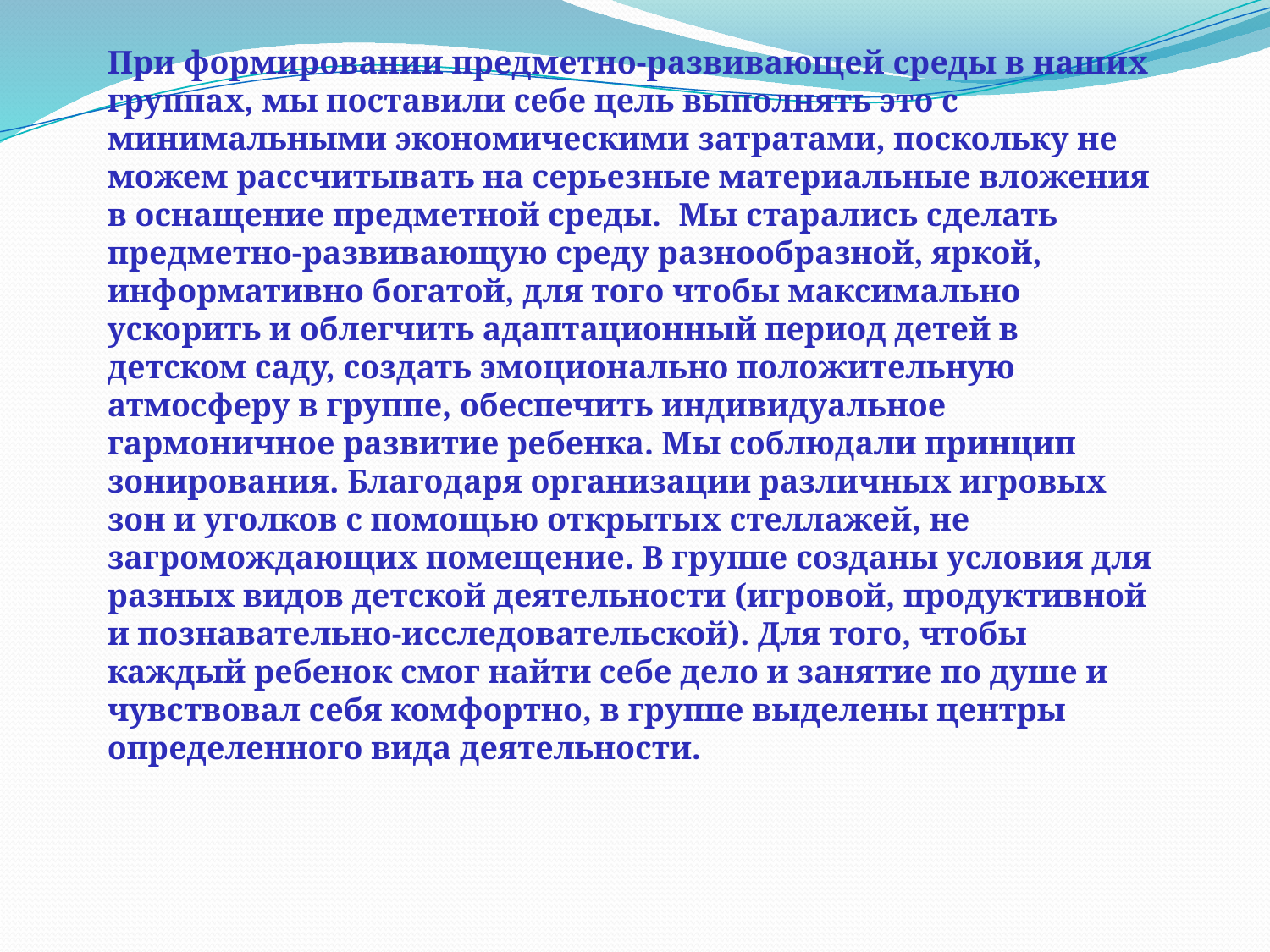

При формировании предметно-развивающей среды в наших группах, мы поставили себе цель выполнять это с минимальными экономическими затратами, поскольку не можем рассчитывать на серьезные материальные вложения в оснащение предметной среды.  Мы старались сделать предметно-развивающую среду разнообразной, яркой, информативно богатой, для того чтобы максимально ускорить и облегчить адаптационный период детей в детском саду, создать эмоционально положительную атмосферу в группе, обеспечить индивидуальное гармоничное развитие ребенка. Мы соблюдали принцип зонирования. Благодаря организации различных игровых зон и уголков с помощью открытых стеллажей, не загромождающих помещение. В группе созданы условия для разных видов детской деятельности (игровой, продуктивной и познавательно-исследовательской). Для того, чтобы каждый ребенок смог найти себе дело и занятие по душе и чувствовал себя комфортно, в группе выделены центры определенного вида деятельности.